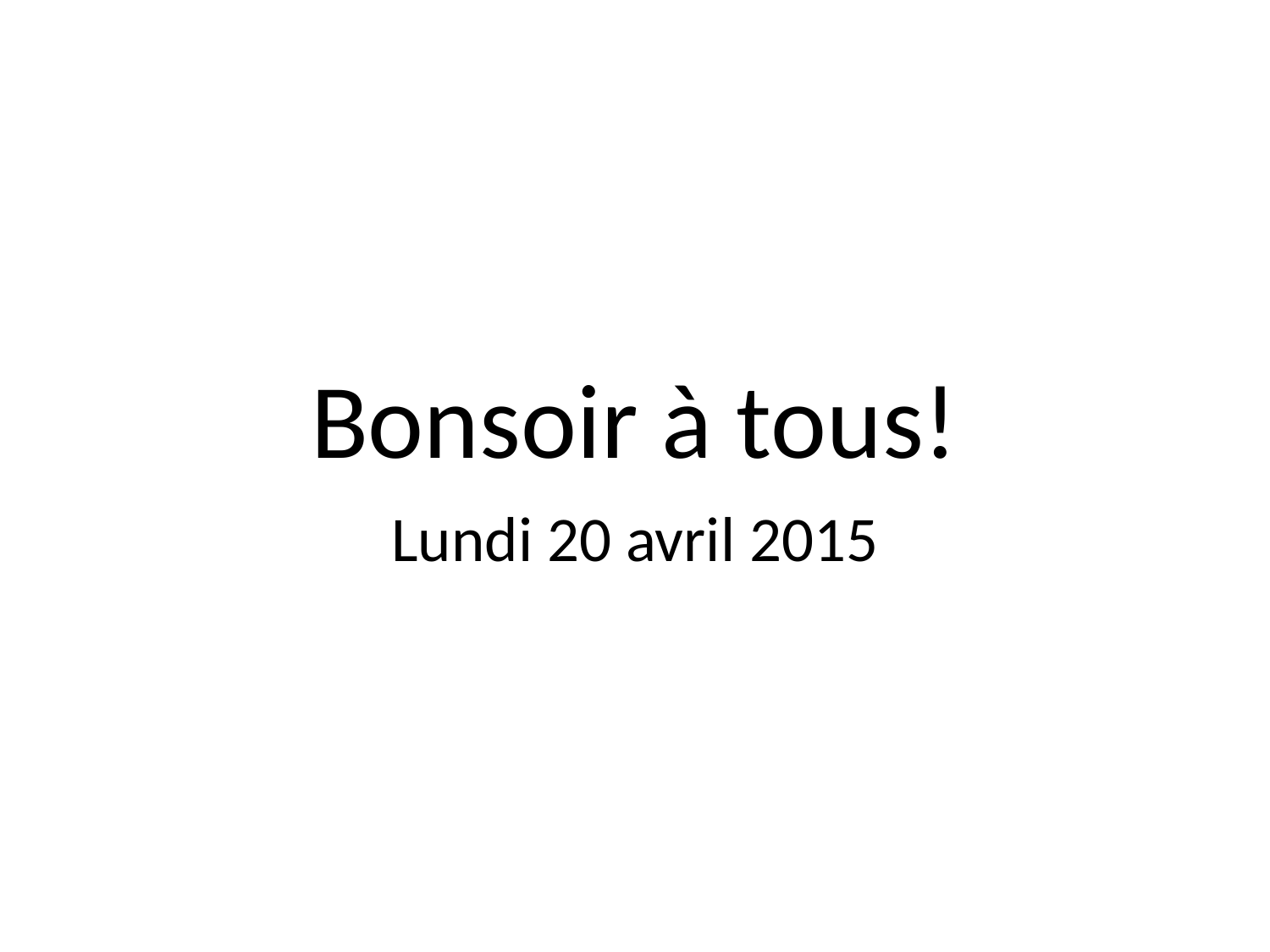

# Bonsoir à tous!
Lundi 20 avril 2015